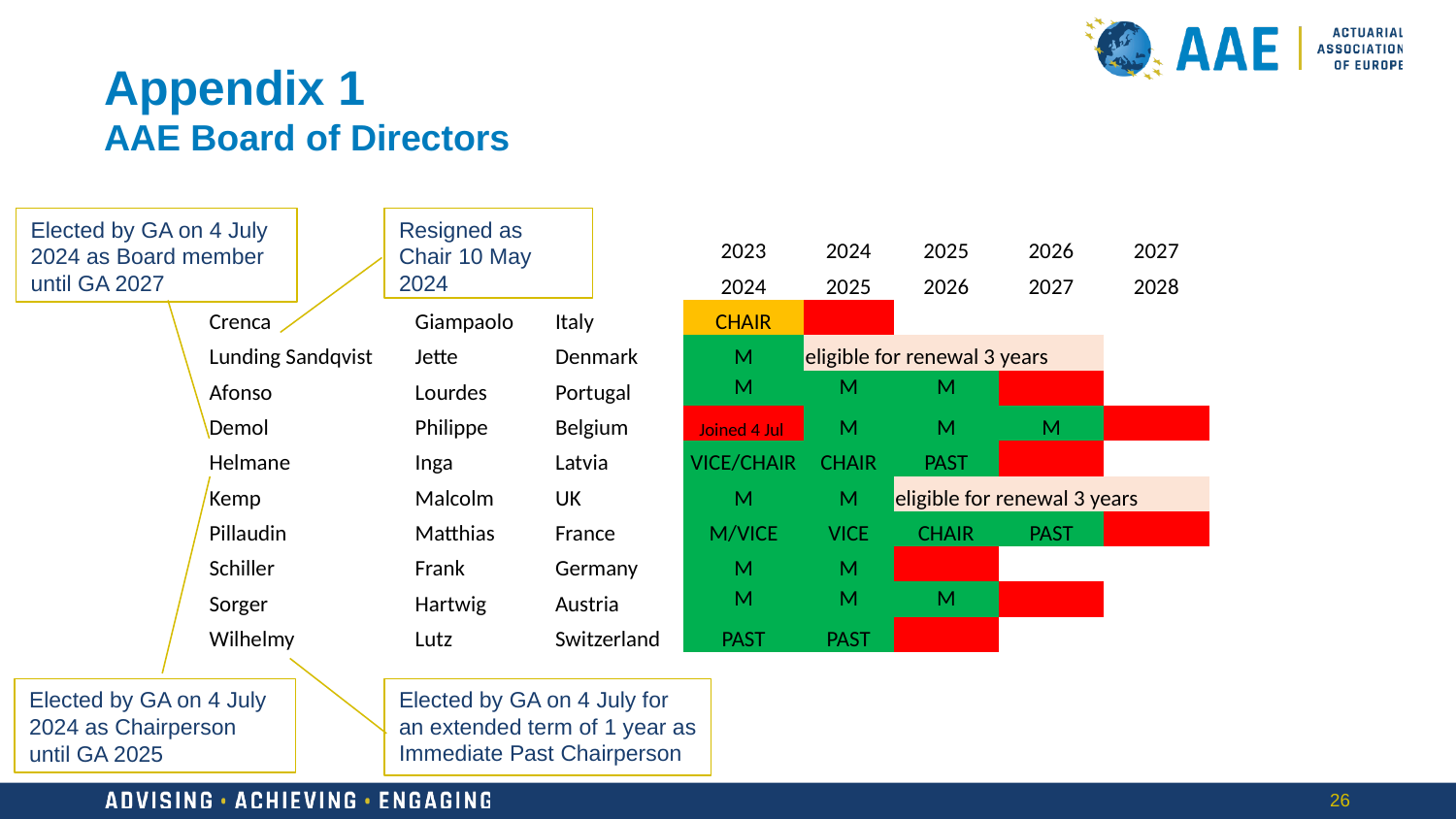

# Appendix 1 AAE Board of Directors
Elected by GA on 4 July 2024 as Board member until GA 2027
Resigned as Chair 10 May 2024
|  |  |  | 2023 | 2024 | 2025 | 2026 | 2027 |
| --- | --- | --- | --- | --- | --- | --- | --- |
|  |  |  | 2024 | 2025 | 2026 | 2027 | 2028 |
| Crenca | Giampaolo | Italy | CHAIR |  |  |  |  |
| Lunding Sandqvist | Jette | Denmark | M | eligible for renewal 3 years |  |  |  |
| Afonso | Lourdes | Portugal | M | M | M |  |  |
| Demol | Philippe | Belgium | Joined 4 Jul | M | M | M |  |
| Helmane | Inga | Latvia | VICE/CHAIR | CHAIR | PAST |  |  |
| Kemp | Malcolm | UK | M | M | eligible for renewal 3 years |  |  |
| Pillaudin | Matthias | France | M/VICE | VICE | CHAIR | PAST |  |
| Schiller | Frank | Germany | M | M |  |  |  |
| Sorger | Hartwig | Austria | M | M | M |  |  |
| Wilhelmy | Lutz | Switzerland | PAST | PAST |  |  |  |
Elected by GA on 4 July for an extended term of 1 year as Immediate Past Chairperson
Elected by GA on 4 July 2024 as Chairperson until GA 2025
26